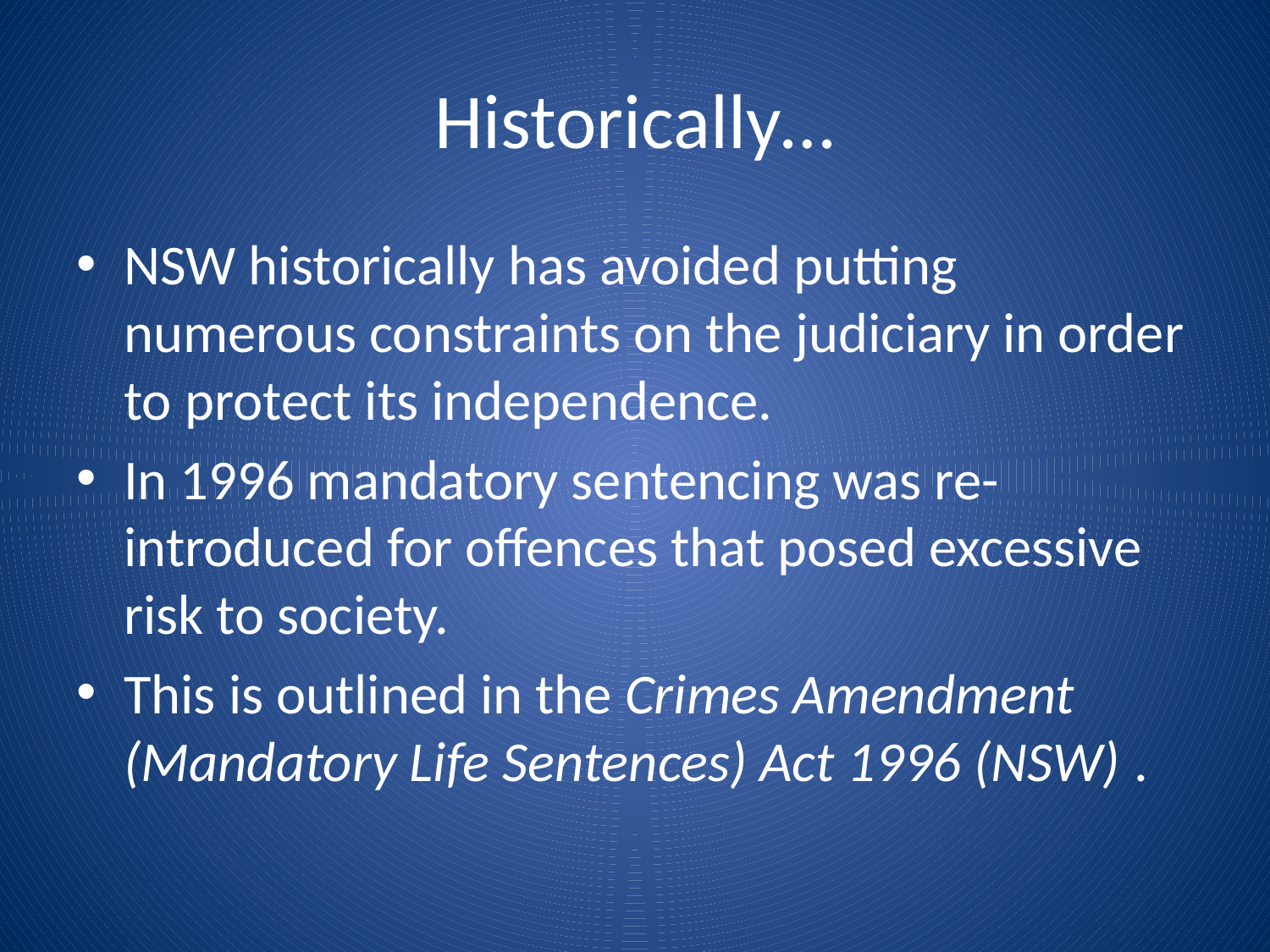

# Historically…
NSW historically has avoided putting numerous constraints on the judiciary in order to protect its independence.
In 1996 mandatory sentencing was re-introduced for offences that posed excessive risk to society.
This is outlined in the Crimes Amendment (Mandatory Life Sentences) Act 1996 (NSW) .